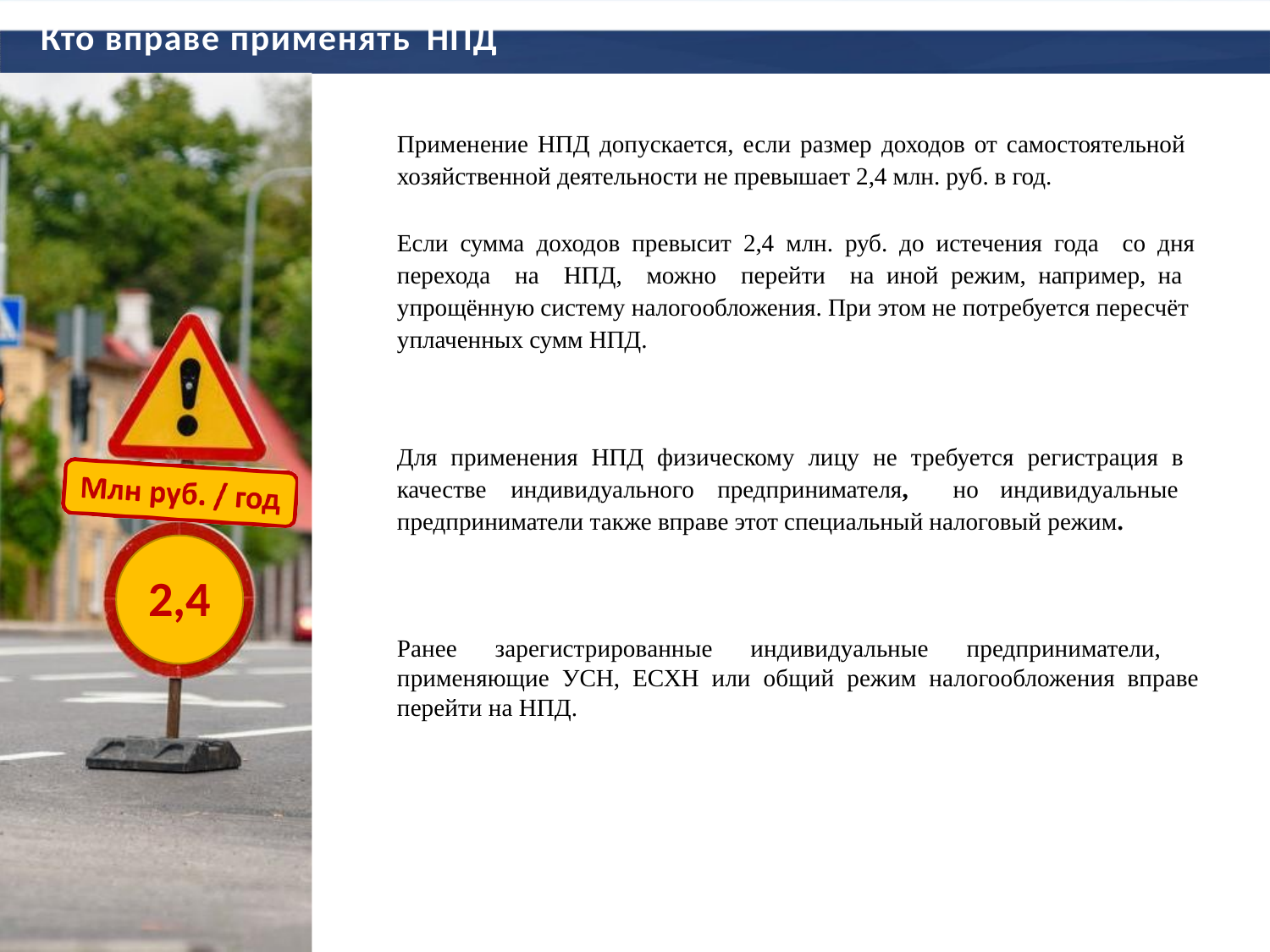

# Кто вправе применять НПД

Применение НПД допускается, если размер доходов от самостоятельной  хозяйственной деятельности не превышает 2,4 млн. руб. в год.

Если сумма доходов превысит 2,4 млн. руб. до истечения года  со дня перехода  на  НПД,  можно  перейти  на иной режим, например, на  упрощённую систему налогообложения. При этом не потребуется пересчёт  уплаченных сумм НПД.
Для применения НПД физическому лицу не требуется регистрация в  качестве	индивидуального	предпринимателя,	но	индивидуальные  предприниматели также вправе этот специальный налоговый режим.

2,4
Ранее зарегистрированные индивидуальные предприниматели,  применяющие УСН, ЕСХН или общий режим налогообложения вправе перейти на НПД.